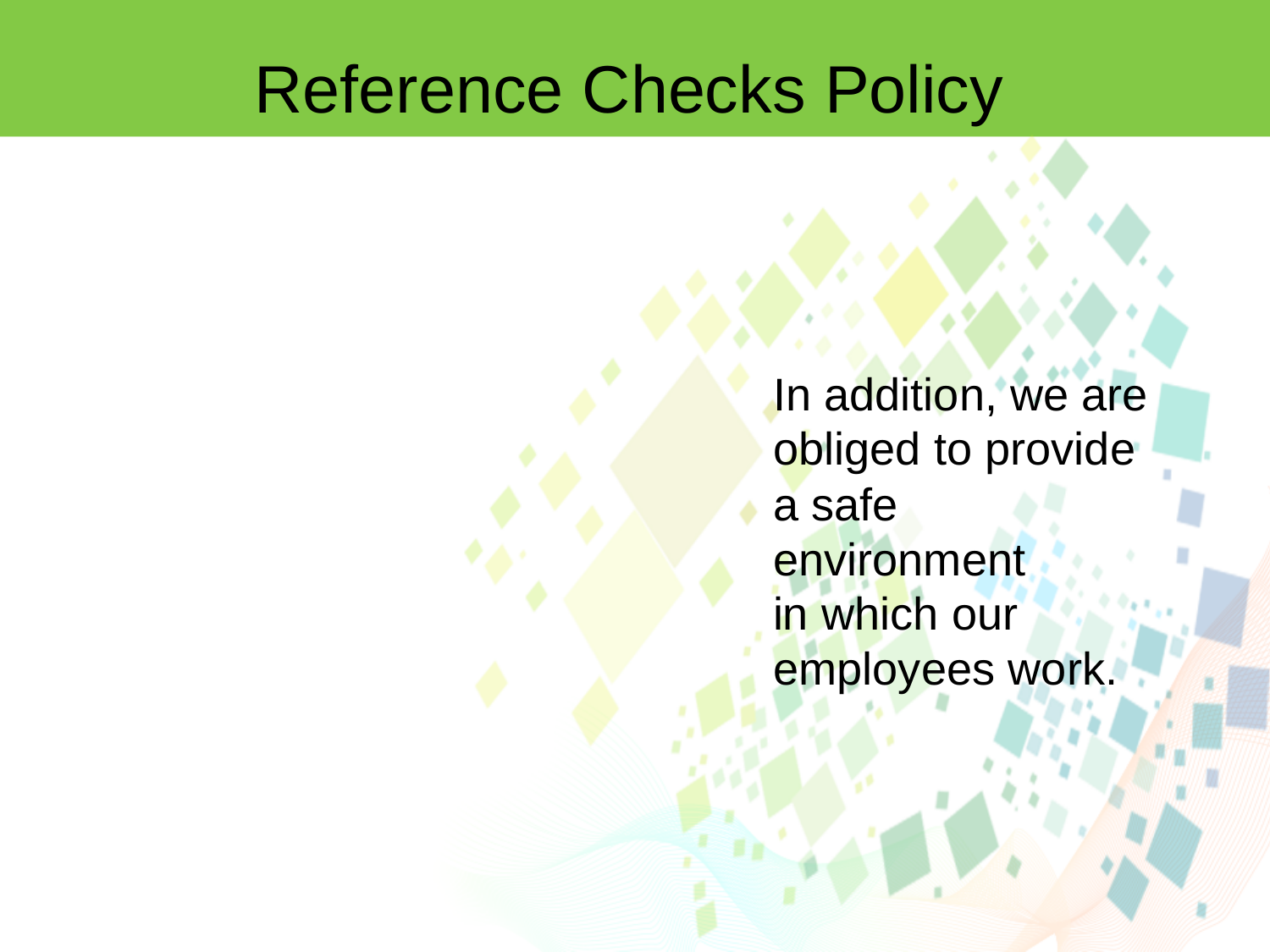

Reference Checks Policy
In addition, we are obliged to provide a safe environment
in which our employees work.